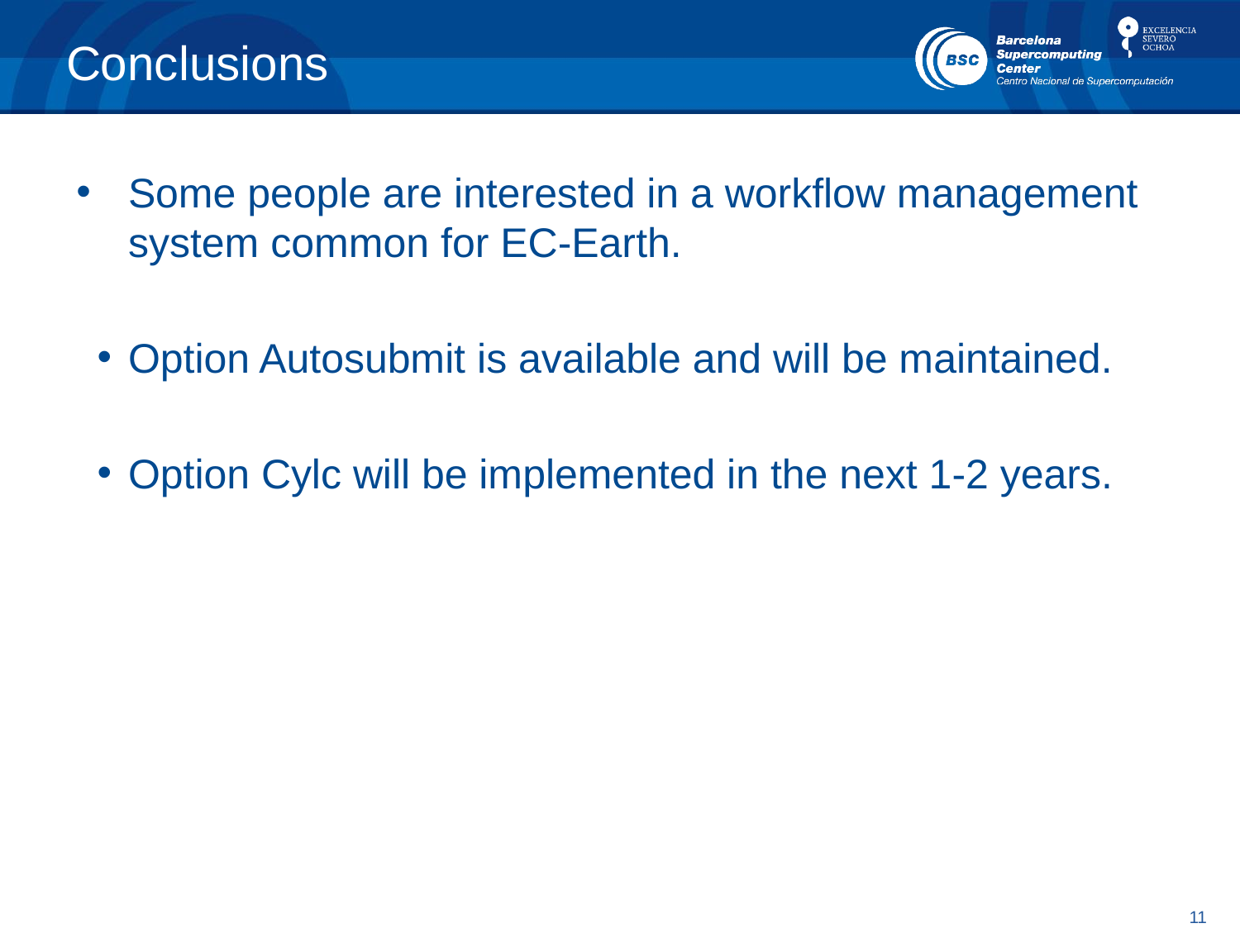

# Conclusions
Some people are interested in a workflow management system common for EC-Earth.

Option Autosubmit is available and will be maintained.

Option Cylc will be implemented in the next 1-2 years.